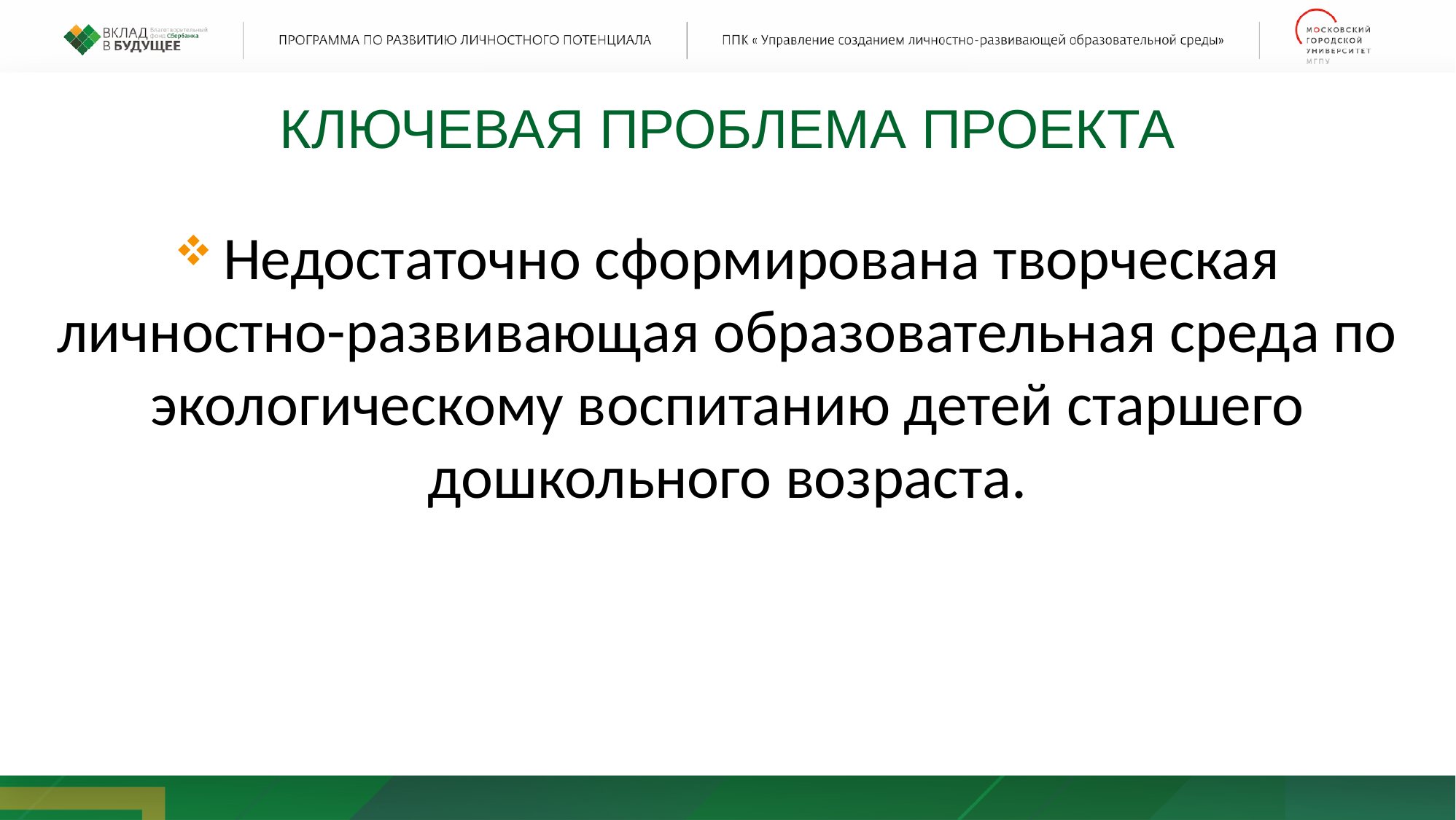

КЛЮЧЕВАЯ ПРОБЛЕМА ПРОЕКТА
 Недостаточно сформирована творческая личностно-развивающая образовательная среда по экологическому воспитанию детей старшего дошкольного возраста.